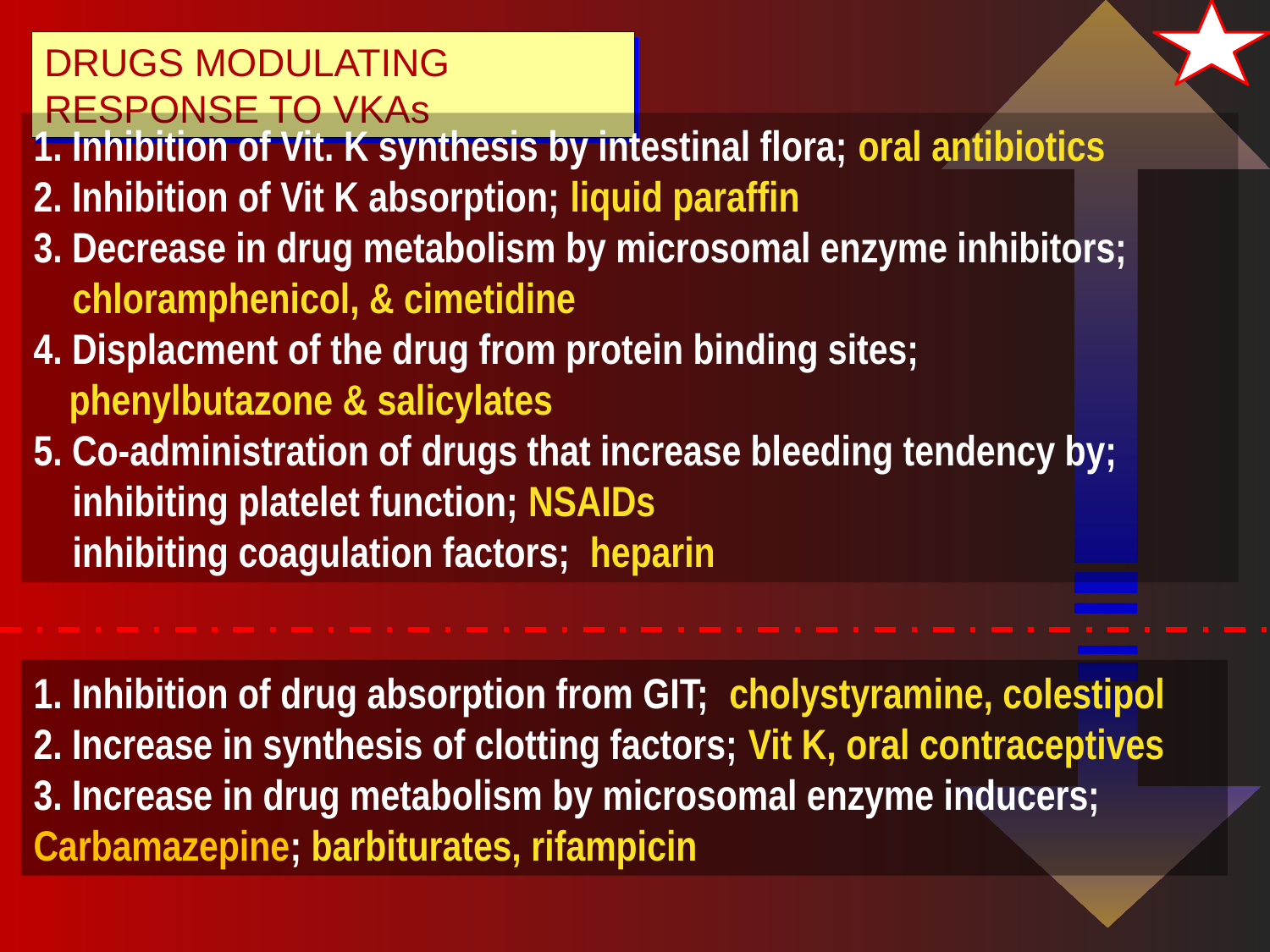

DRUGS MODULATING RESPONSE TO VKAs
1. Inhibition of Vit. K synthesis by intestinal flora; oral antibiotics
2. Inhibition of Vit K absorption; liquid paraffin
3. Decrease in drug metabolism by microsomal enzyme inhibitors;
    chloramphenicol, & cimetidine
4. Displacment of the drug from protein binding sites;
   phenylbutazone & salicylates
5. Co-administration of drugs that increase bleeding tendency by;
    inhibiting platelet function; NSAIDs
    inhibiting coagulation factors;  heparin

1. Inhibition of drug absorption from GIT;  cholystyramine, colestipol
2. Increase in synthesis of clotting factors; Vit K, oral contraceptives
3. Increase in drug metabolism by microsomal enzyme inducers; Carbamazepine; barbiturates, rifampicin